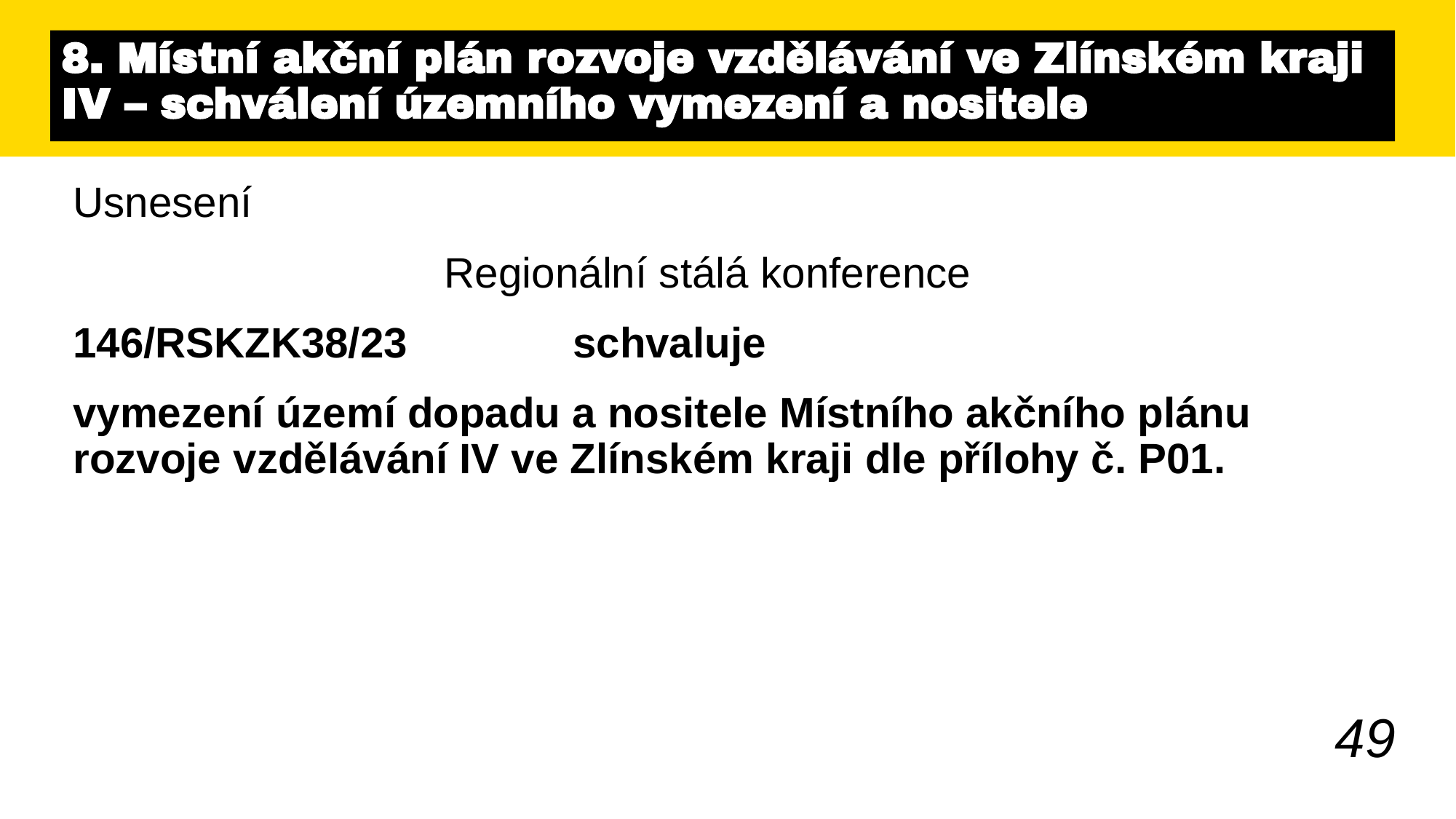

# 8. Místní akční plán rozvoje vzdělávání ve Zlínském kraji IV – schválení územního vymezení a nositele
Usnesení
Regionální stálá konference
146/RSKZK38/23              schvaluje
vymezení území dopadu a nositele Místního akčního plánu rozvoje vzdělávání IV ve Zlínském kraji dle přílohy č. P01.
49